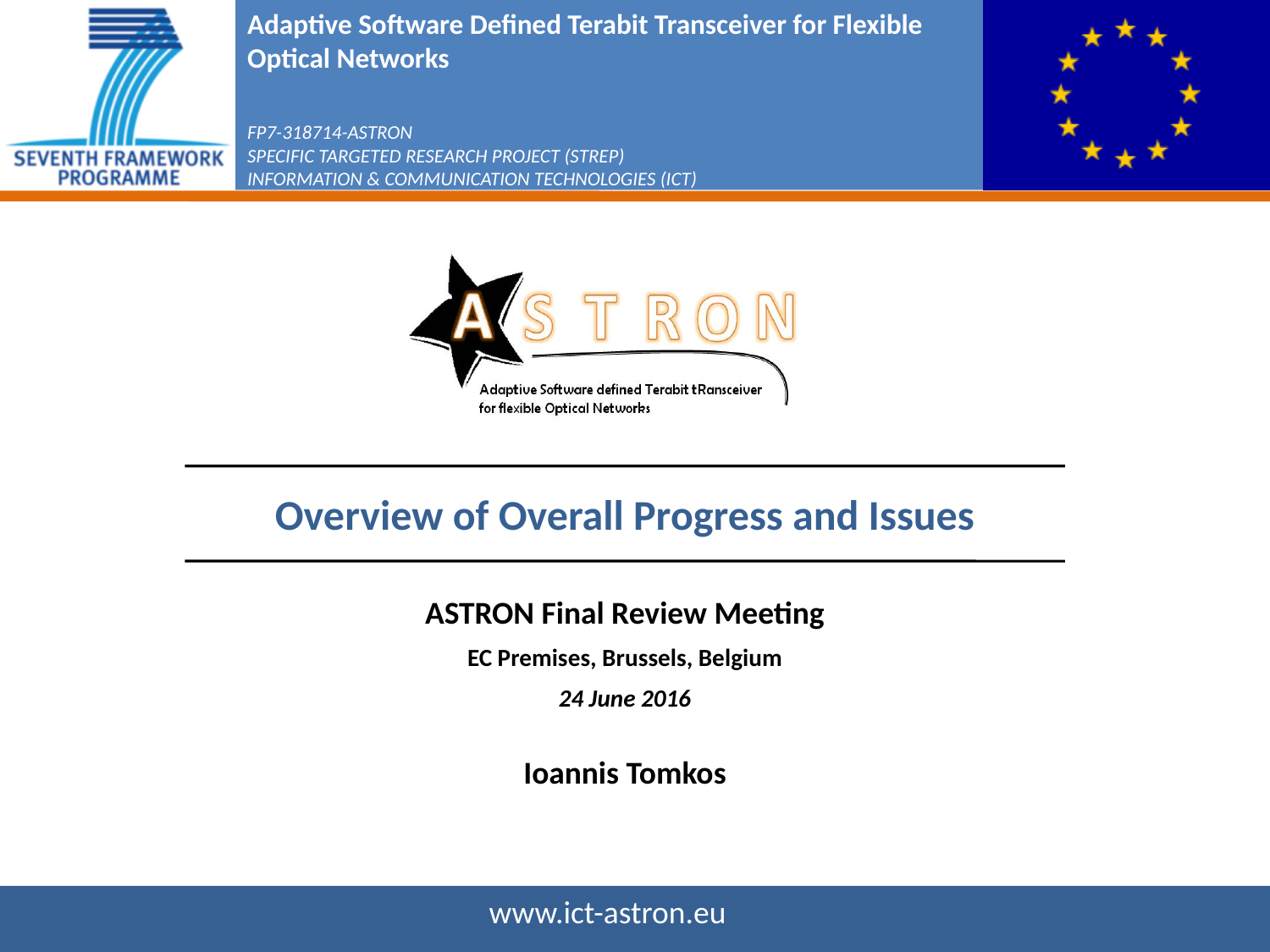

Overview of Overall Progress and Issues
ASTRON Final Review Meeting
EC Premises, Brussels, Belgium
24 June 2016
Ioannis Tomkos